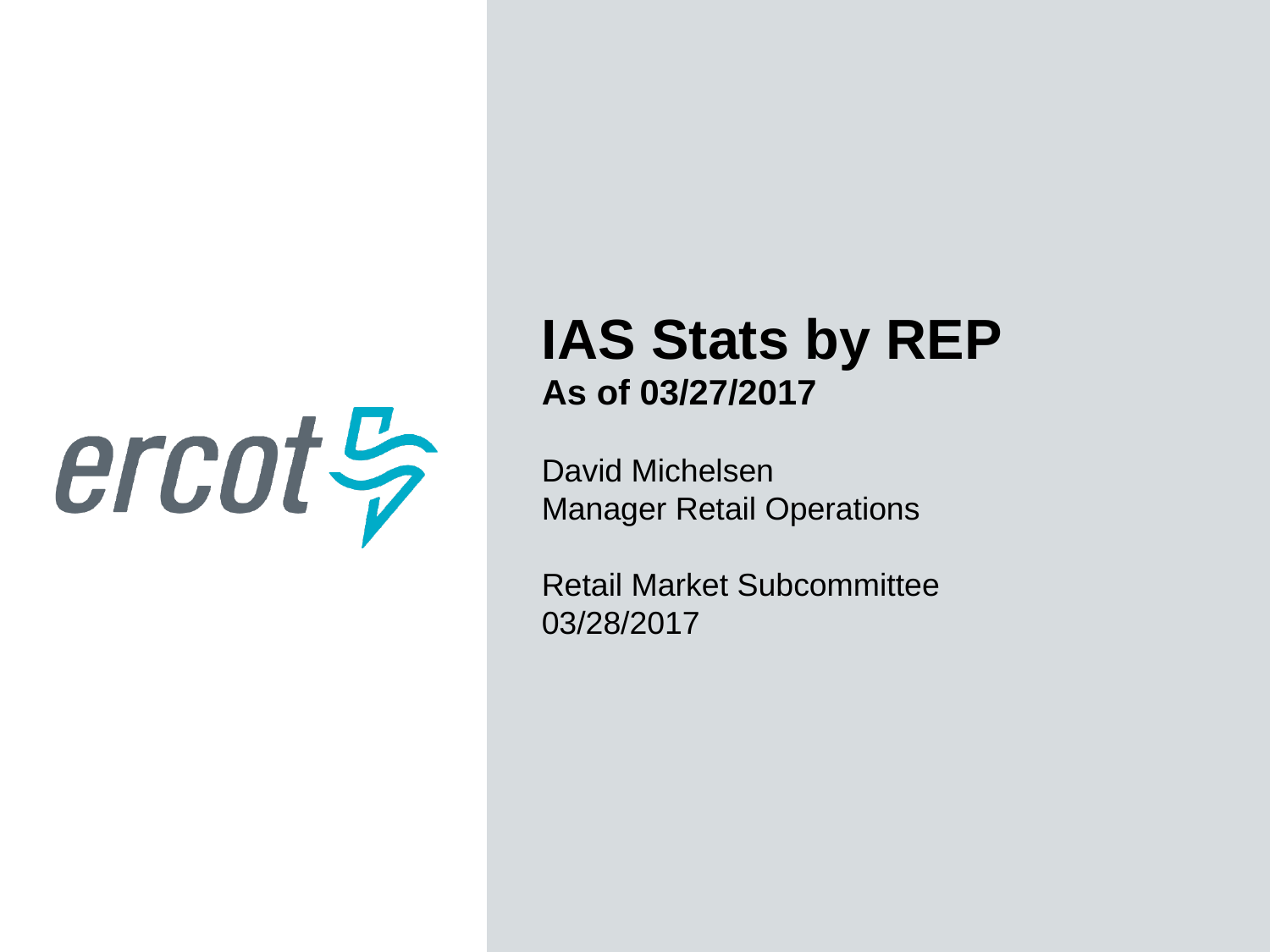

IAS Stats by REP
As of 03/27/2017

David Michelsen
Manager Retail Operations

Retail Market Subcommittee
03/28/2017